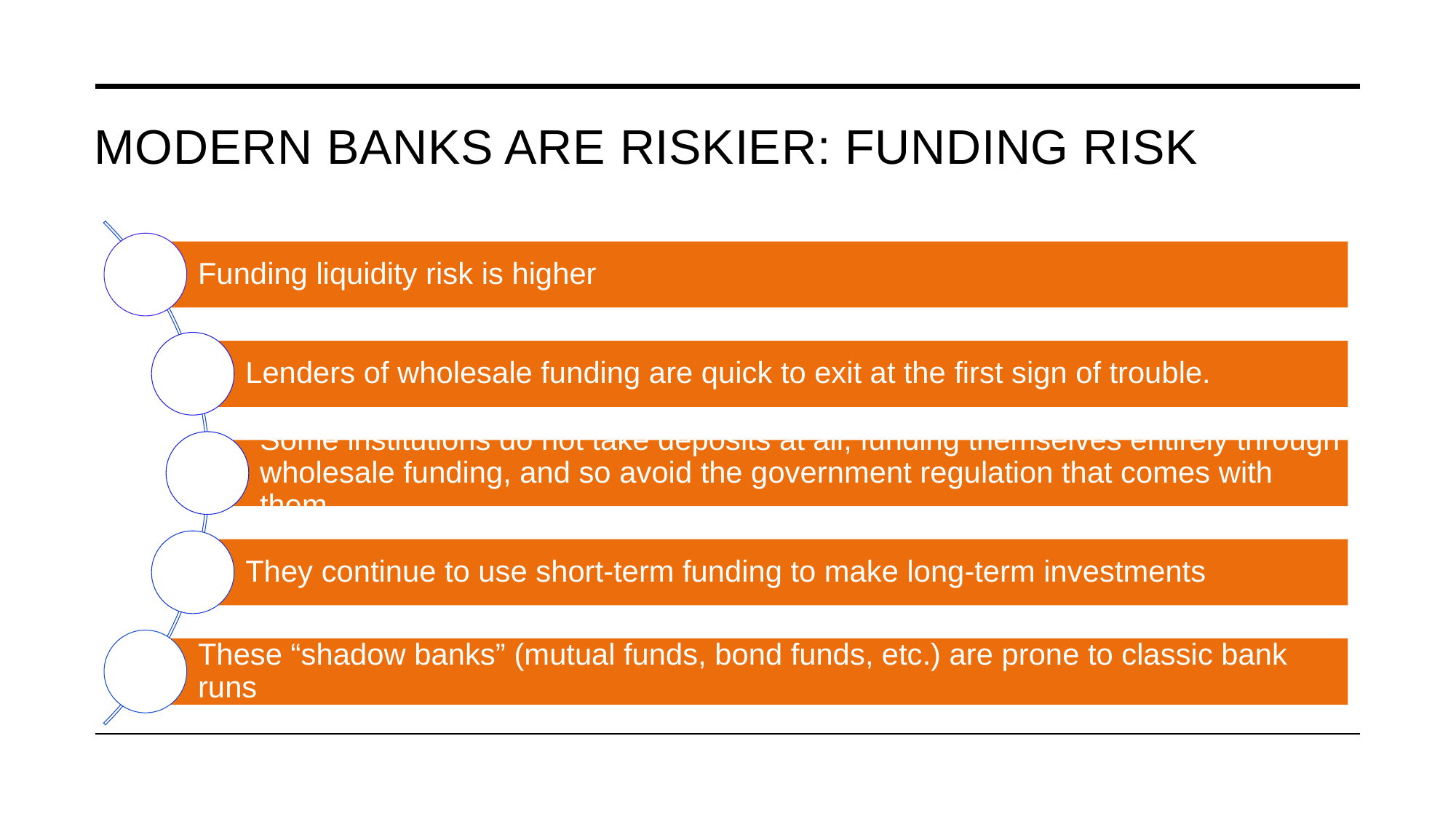

# Modern Banks are riskier: funding risk
Funding liquidity risk is higher
Lenders of wholesale funding are quick to exit at the first sign of trouble.
Some institutions do not take deposits at all, funding themselves entirely through wholesale funding, and so avoid the government regulation that comes with them.
They continue to use short-term funding to make long-term investments
These “shadow banks” (mutual funds, bond funds, etc.) are prone to classic bank runs
The share of net worth that funds the assets is lower.